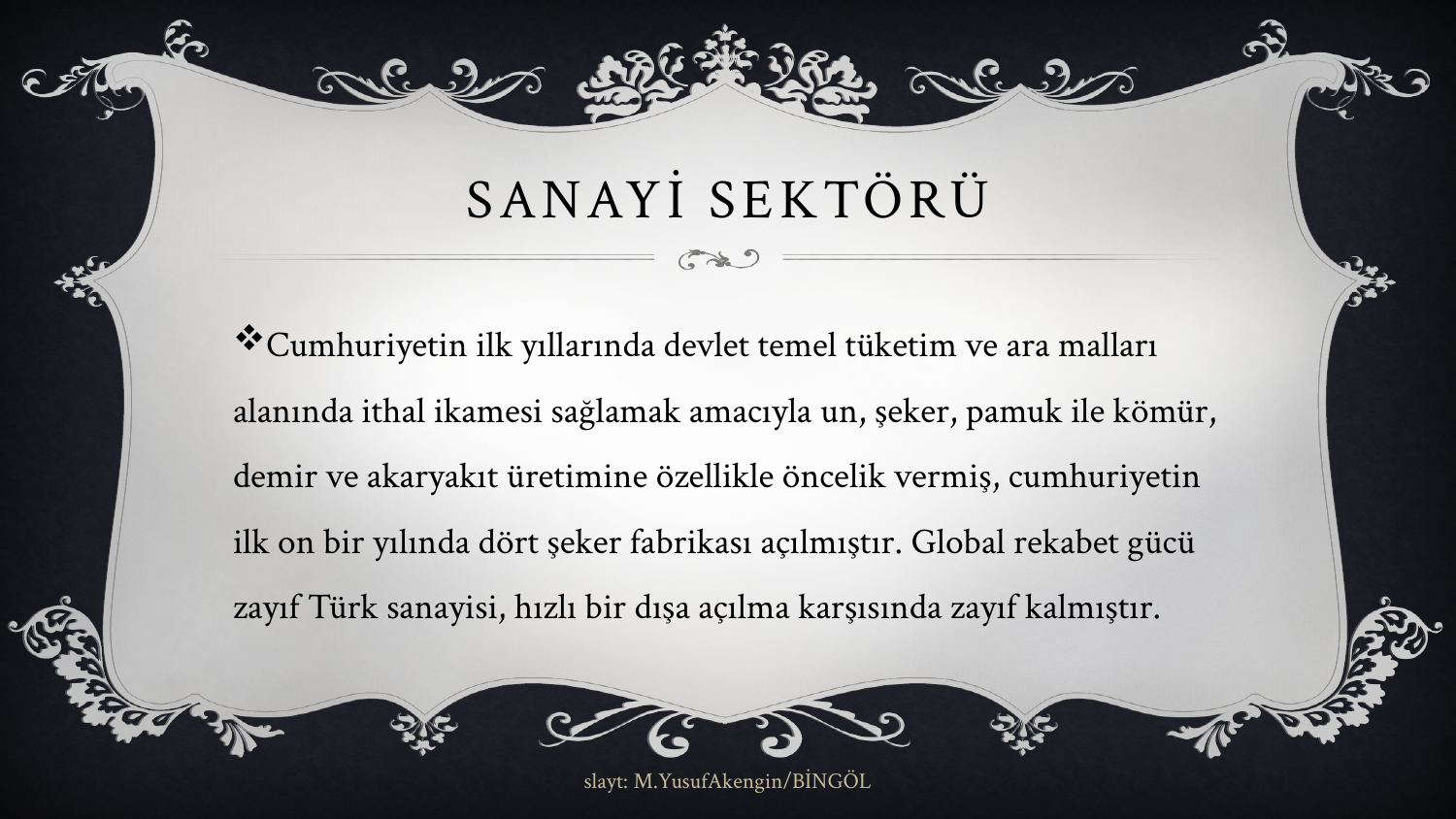

# Sanayİ sektörü
Cumhuriyetin ilk yıllarında devlet temel tüketim ve ara malları alanında ithal ikamesi sağlamak amacıyla un, şeker, pamuk ile kömür, demir ve akaryakıt üretimine özellikle öncelik vermiş, cumhuriyetin ilk on bir yılında dört şeker fabrikası açılmıştır. Global rekabet gücü zayıf Türk sanayisi, hızlı bir dışa açılma karşısında zayıf kalmıştır.
slayt: M.YusufAkengin/BİNGÖL